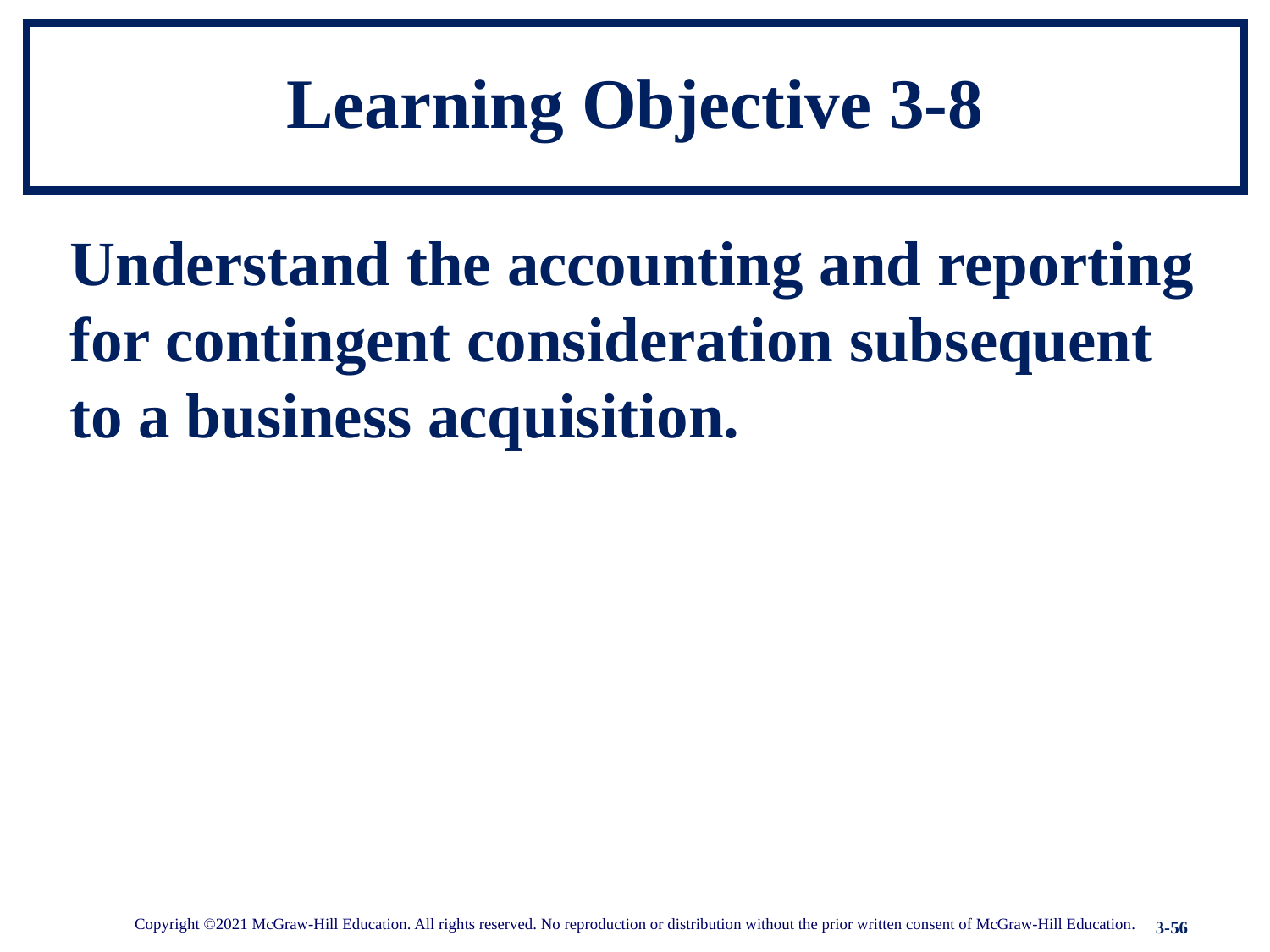

# Learning Objective 3-8
Understand the accounting and reporting for contingent consideration subsequent to a business acquisition.
Copyright ©2021 McGraw-Hill Education. All rights reserved. No reproduction or distribution without the prior written consent of McGraw-Hill Education.
3-56